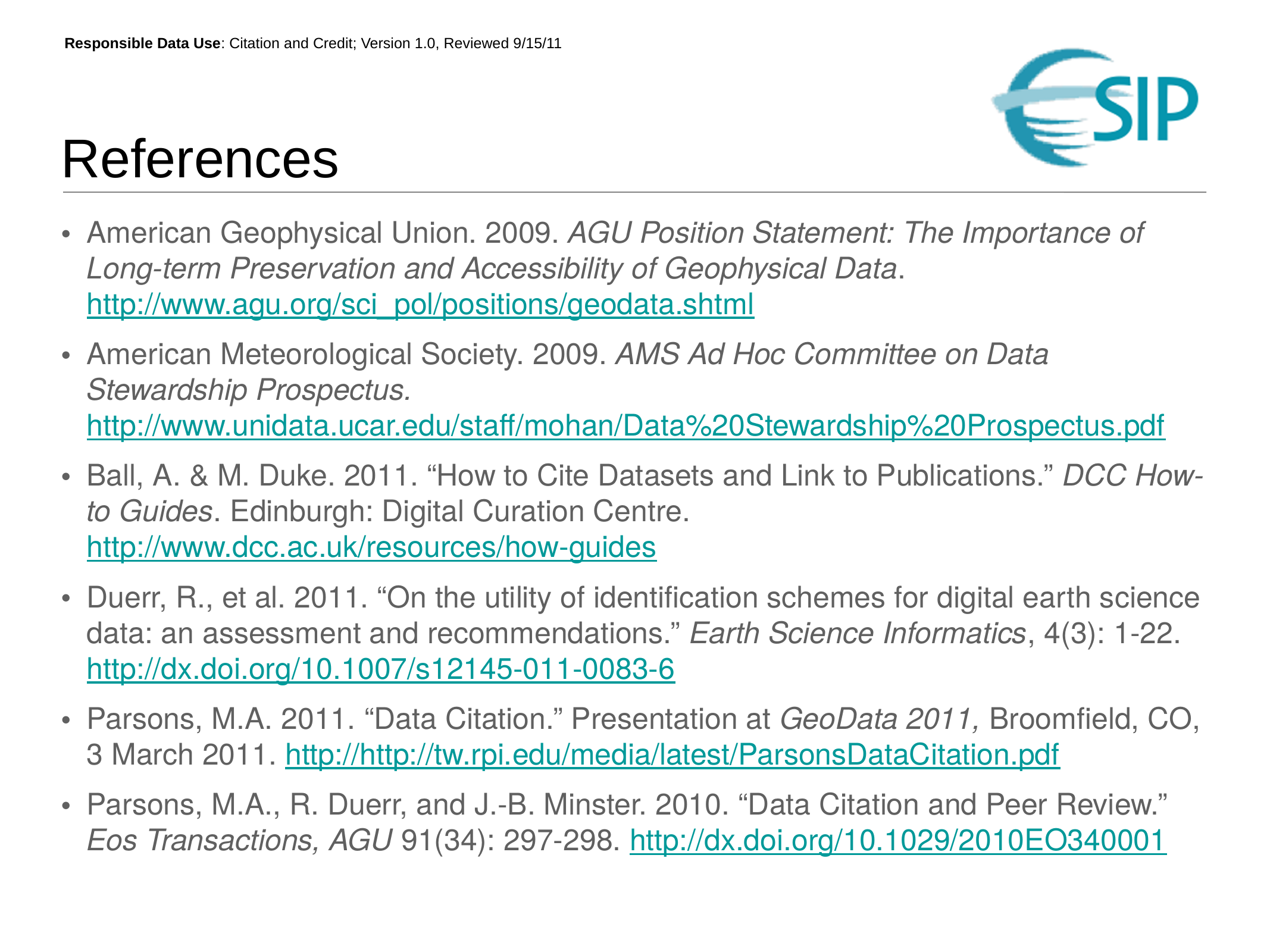

# References
American Geophysical Union. 2009. AGU Position Statement: The Importance of Long-term Preservation and Accessibility of Geophysical Data. http://www.agu.org/sci_pol/positions/geodata.shtml
American Meteorological Society. 2009. AMS Ad Hoc Committee on Data Stewardship Prospectus. http://www.unidata.ucar.edu/staff/mohan/Data%20Stewardship%20Prospectus.pdf
Ball, A. & M. Duke. 2011. “How to Cite Datasets and Link to Publications.” DCC How-to Guides. Edinburgh: Digital Curation Centre. http://www.dcc.ac.uk/resources/how-guides
Duerr, R., et al. 2011. “On the utility of identification schemes for digital earth science data: an assessment and recommendations.” Earth Science Informatics, 4(3): 1-22. http://dx.doi.org/10.1007/s12145-011-0083-6
Parsons, M.A. 2011. “Data Citation.” Presentation at GeoData 2011, Broomfield, CO, 3 March 2011. http://http://tw.rpi.edu/media/latest/ParsonsDataCitation.pdf
Parsons, M.A., R. Duerr, and J.-B. Minster. 2010. “Data Citation and Peer Review.” Eos Transactions, AGU 91(34): 297-298. http://dx.doi.org/10.1029/2010EO340001